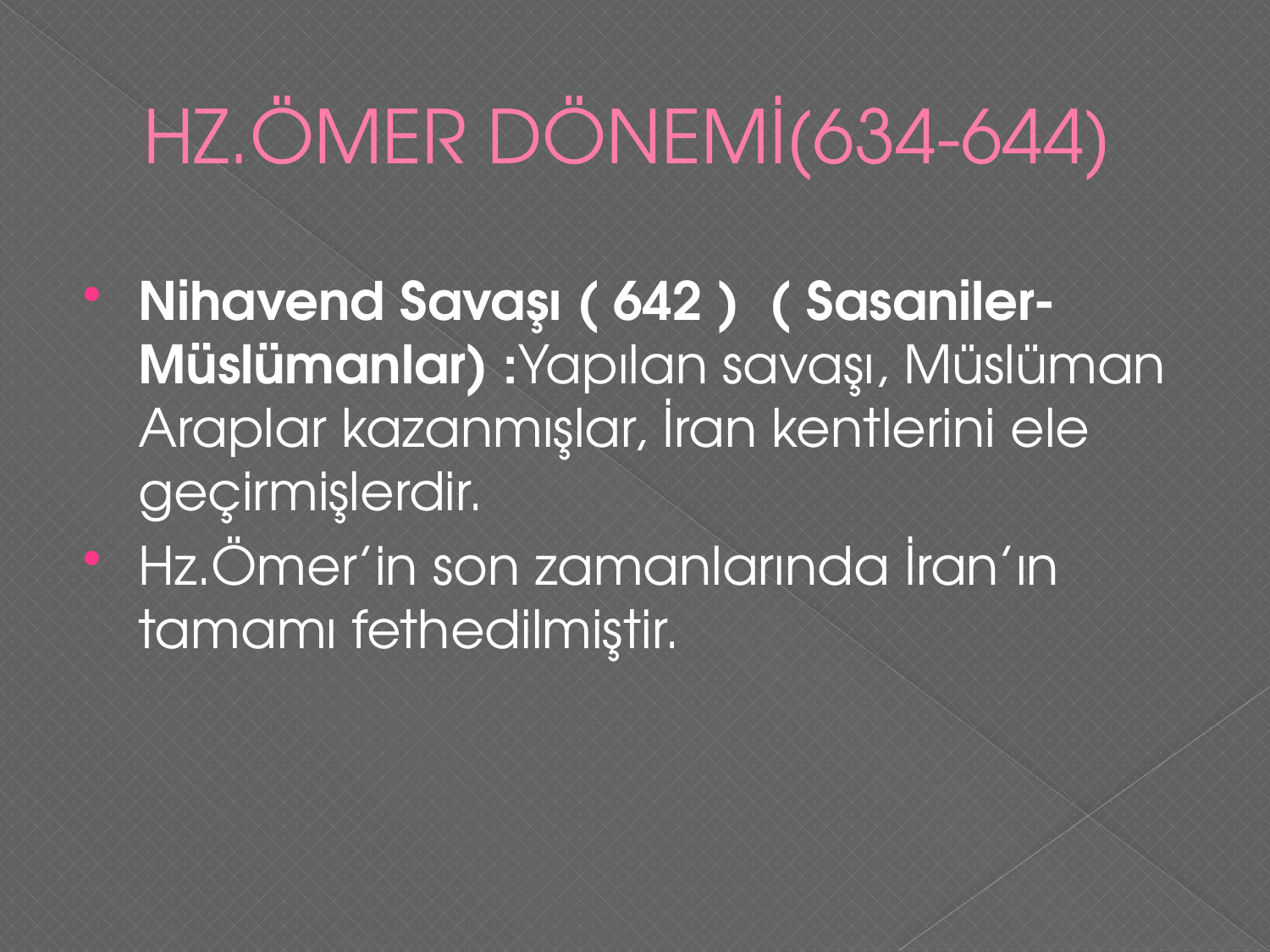

# HZ.ÖMER DÖNEMİ(634-644)
Nihavend Savaşı ( 642 )  ( Sasaniler-Müslümanlar) :Yapılan savaşı, Müslüman Araplar kazanmışlar, İran kentlerini ele geçirmişlerdir.
Hz.Ömer’in son zamanlarında İran’ın tamamı fethedilmiştir.